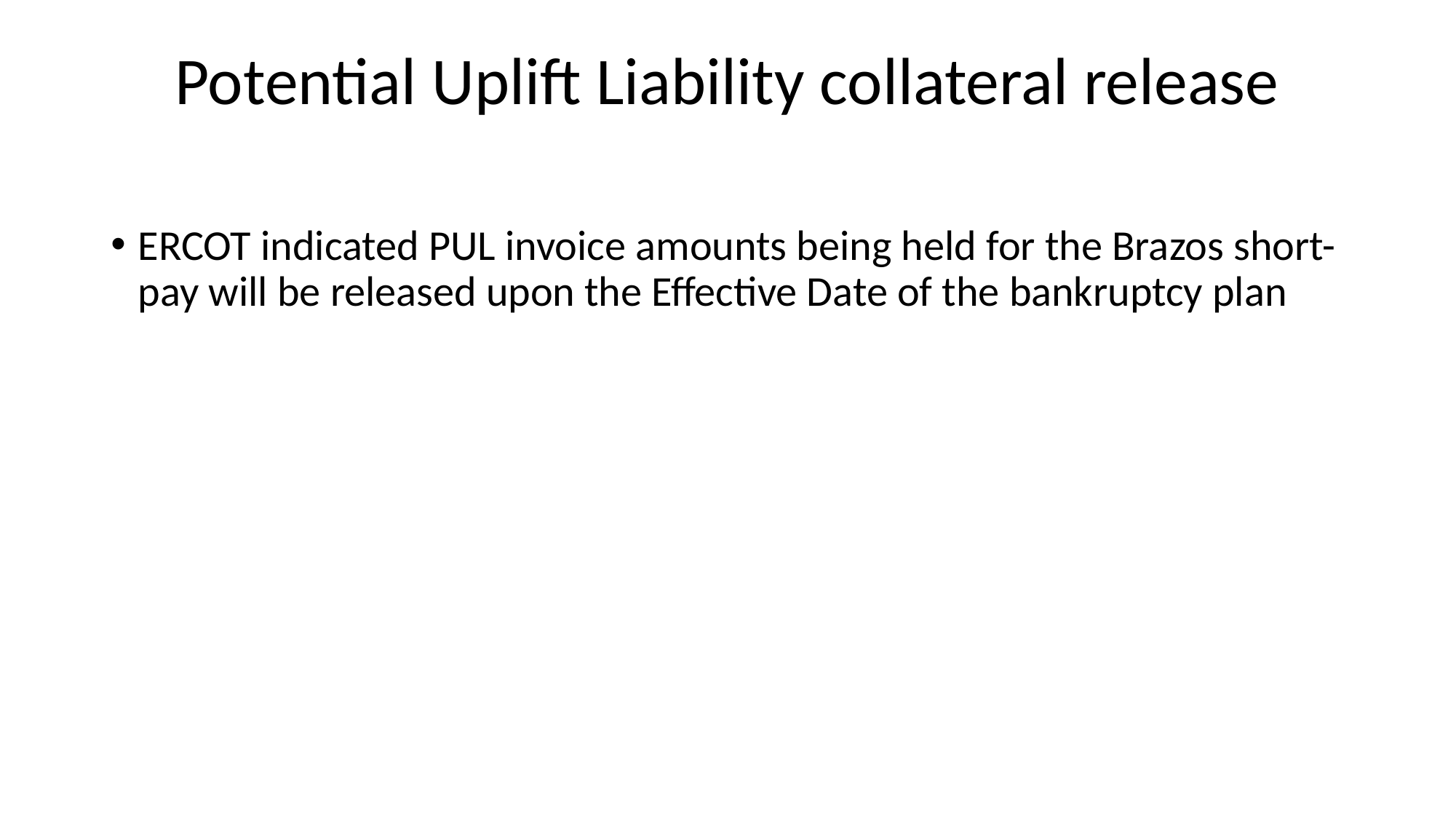

# Potential Uplift Liability collateral release
ERCOT indicated PUL invoice amounts being held for the Brazos short-pay will be released upon the Effective Date of the bankruptcy plan